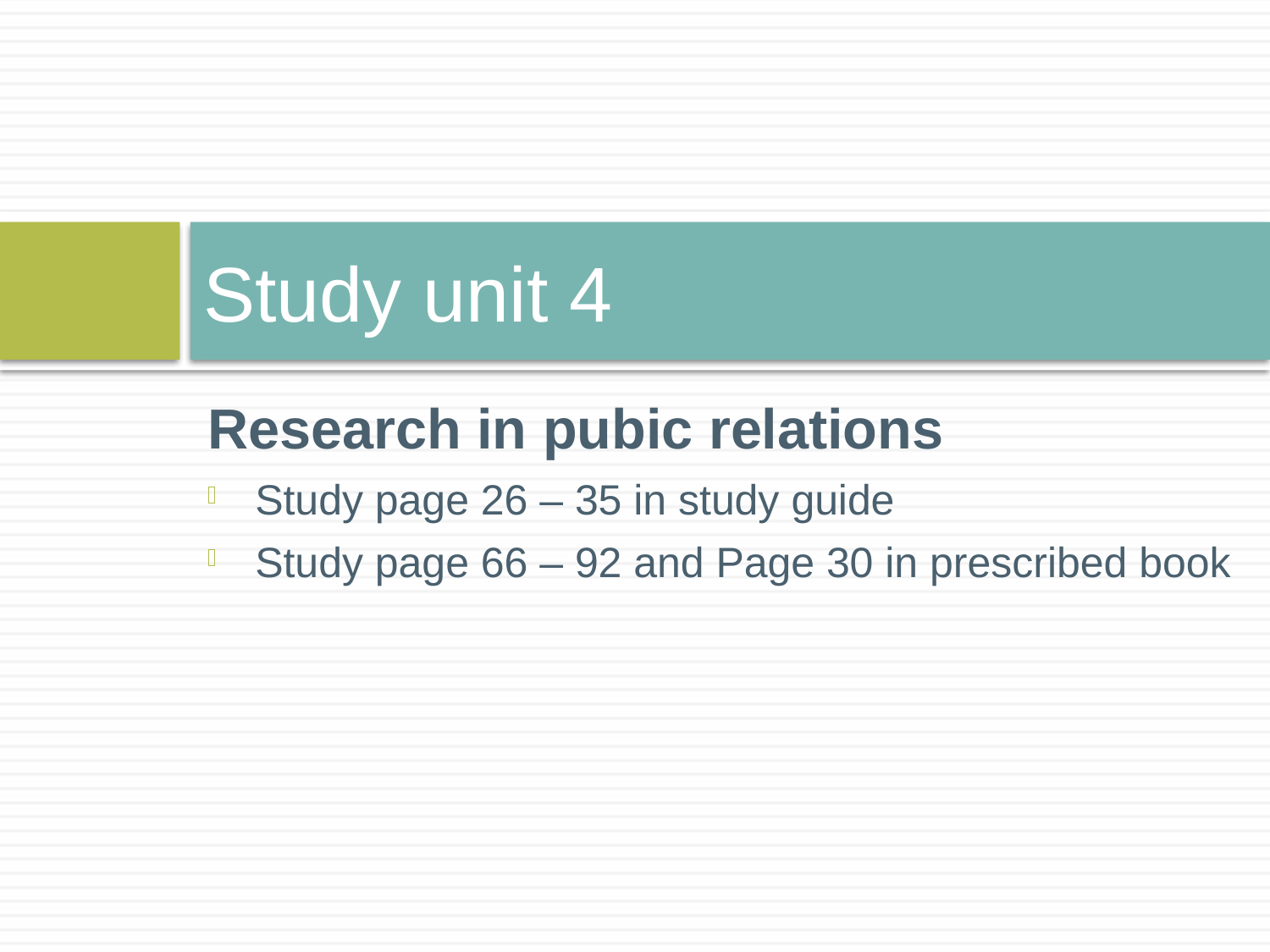

# Study unit 4
Research in pubic relations
Study page 26 – 35 in study guide
Study page 66 – 92 and Page 30 in prescribed book